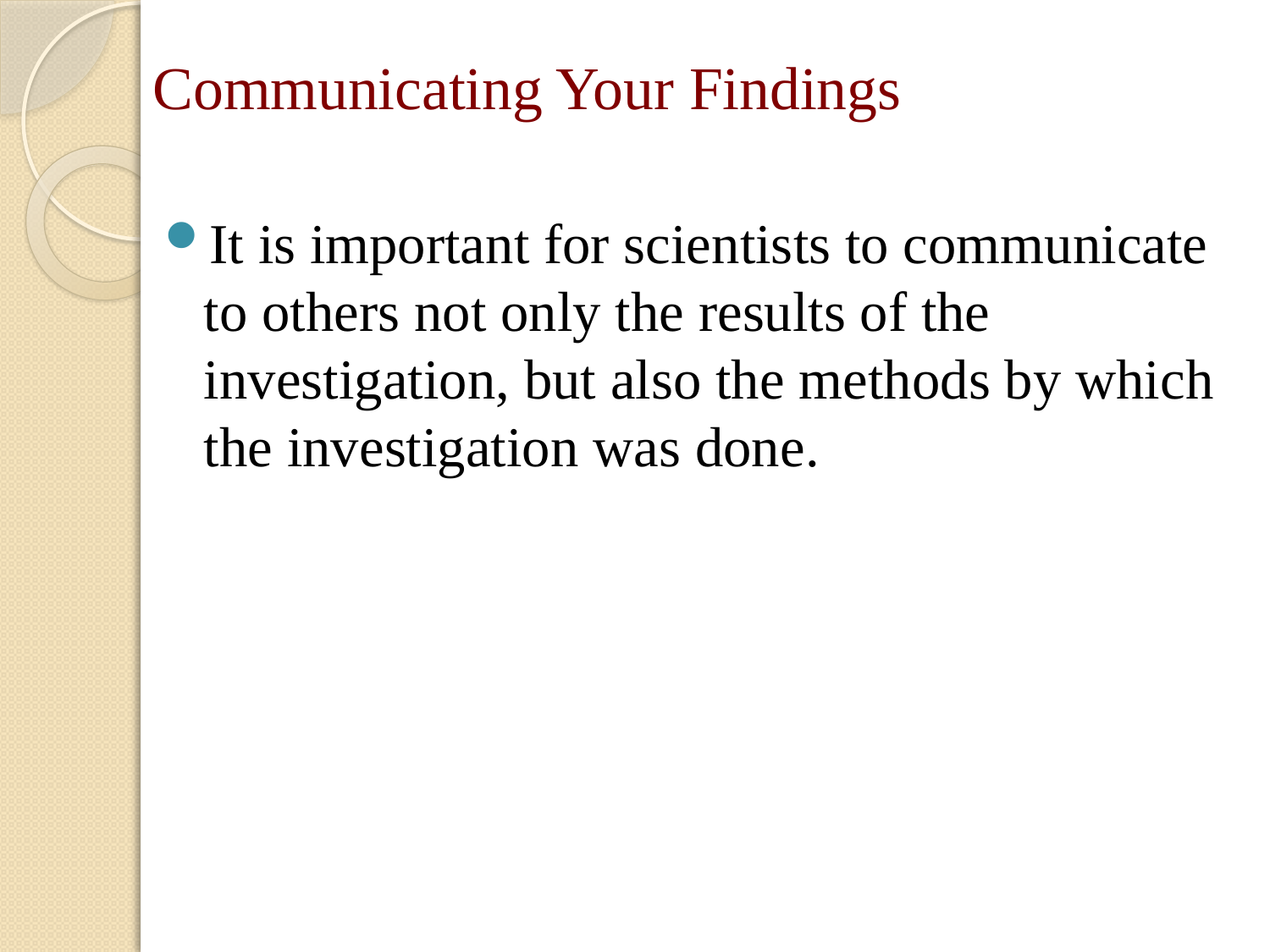

# Communicating Your Findings
It is important for scientists to communicate to others not only the results of the investigation, but also the methods by which the investigation was done.